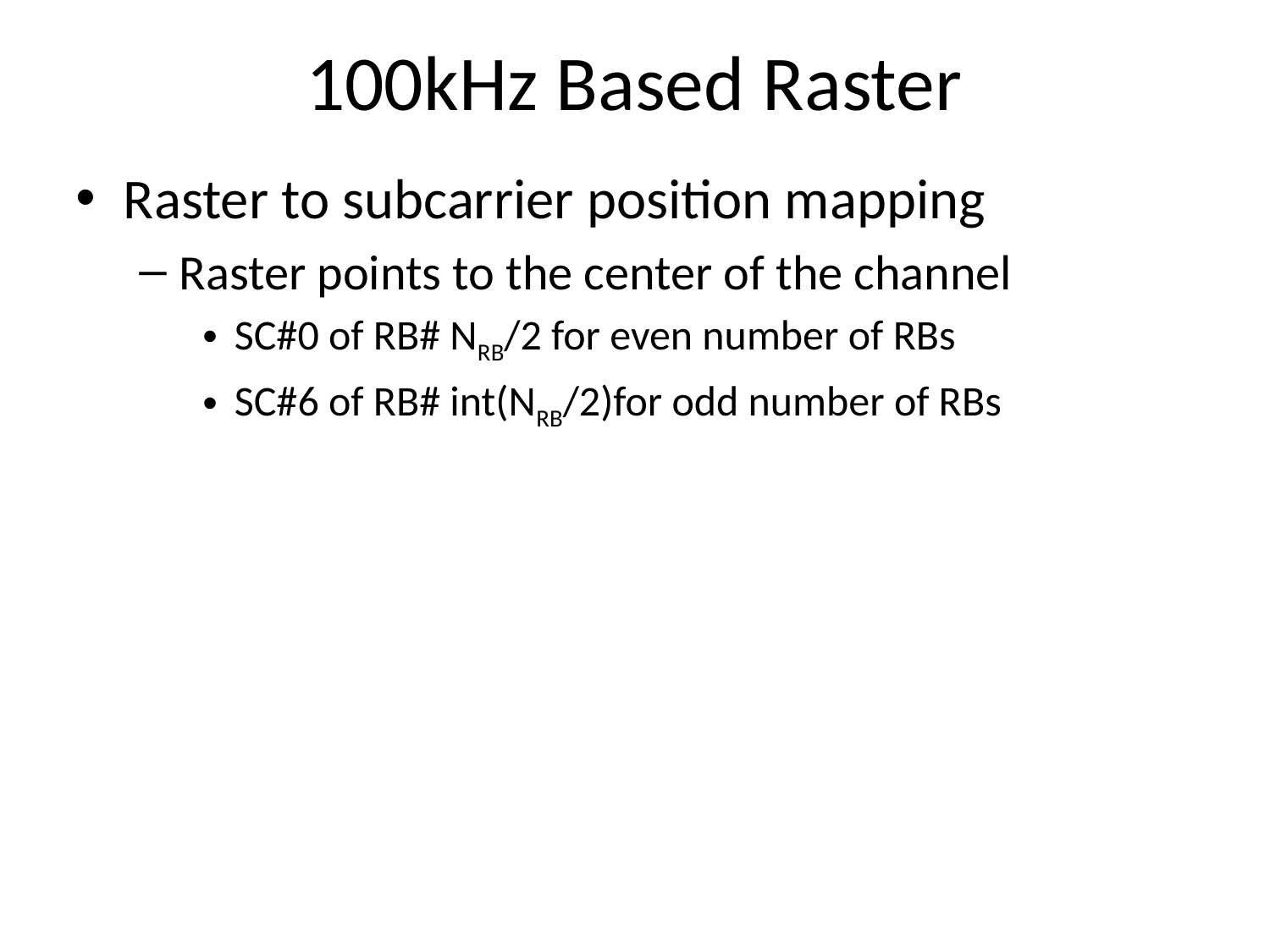

# 100kHz Based Raster
Raster to subcarrier position mapping
Raster points to the center of the channel
SC#0 of RB# NRB/2 for even number of RBs
SC#6 of RB# int(NRB/2)for odd number of RBs